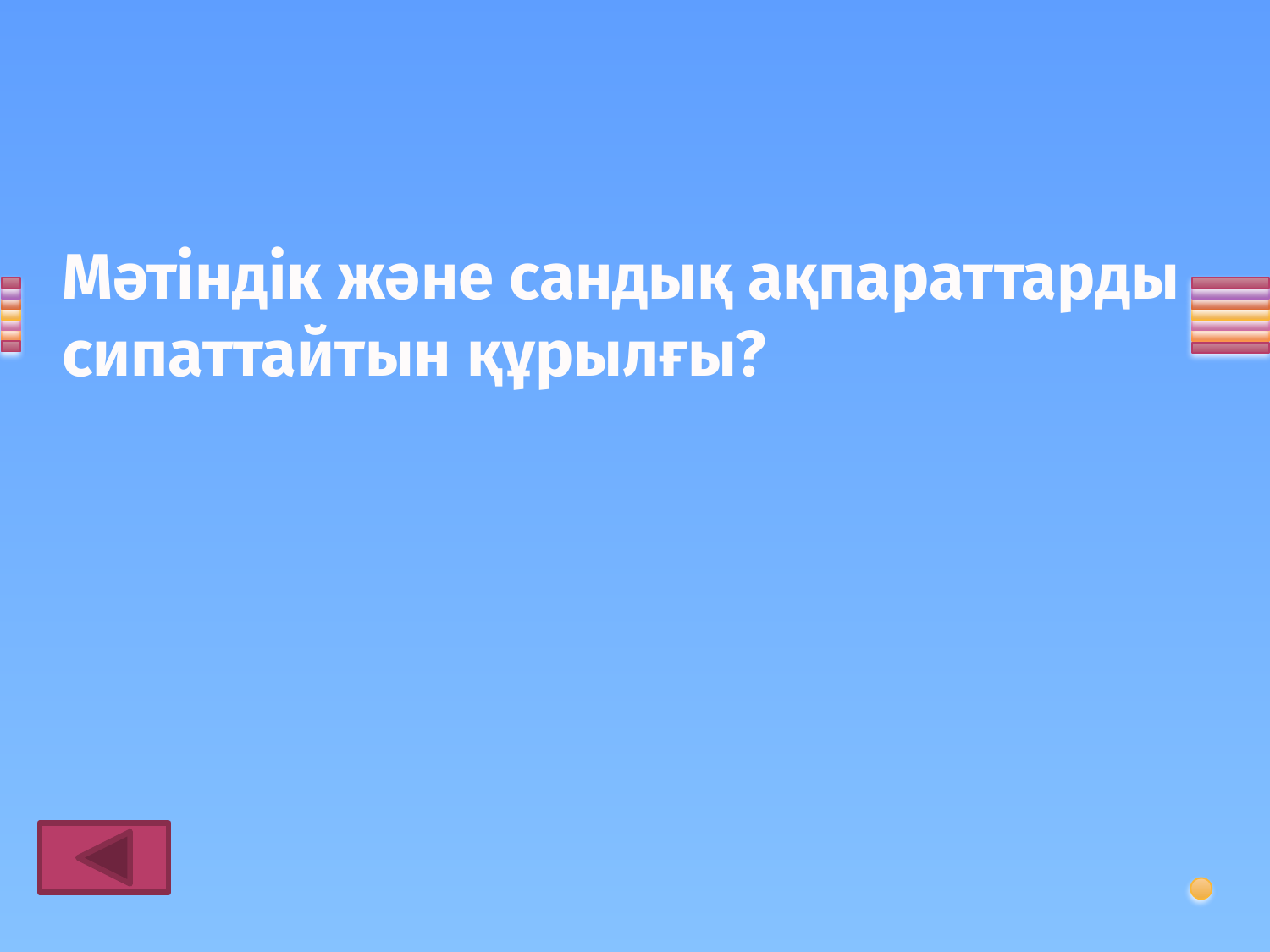

# Мәтіндік және сандық ақпараттарды сипаттайтын құрылғы?